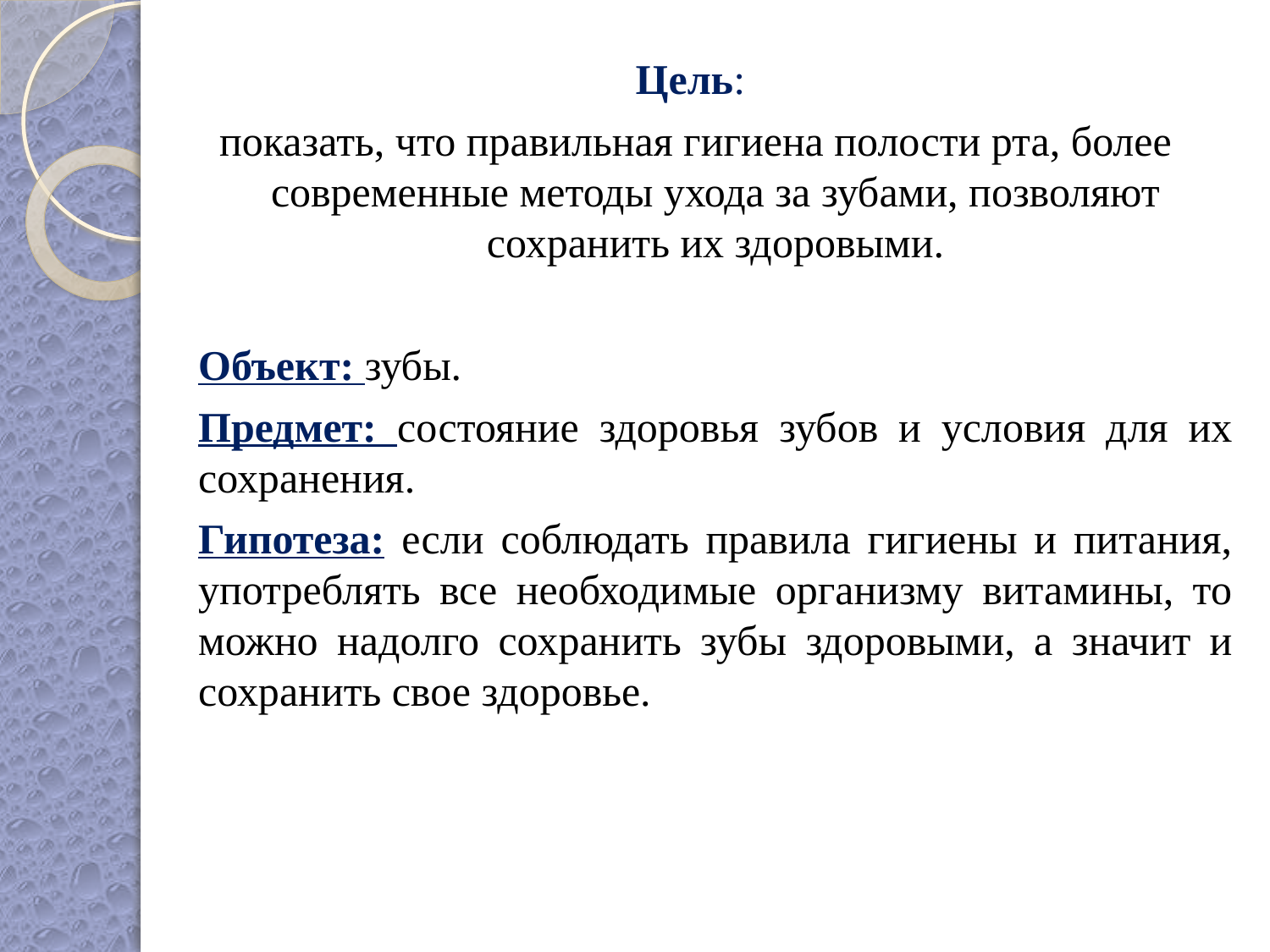

Цель:
показать, что правильная гигиена полости рта, более современные методы ухода за зубами, позволяют сохранить их здоровыми.

	Объект: зубы.
	Предмет: состояние здоровья зубов и условия для их сохранения.
	Гипотеза: если соблюдать правила гигиены и питания, употреблять все необходимые организму витамины, то можно надолго сохранить зубы здоровыми, а значит и сохранить свое здоровье.